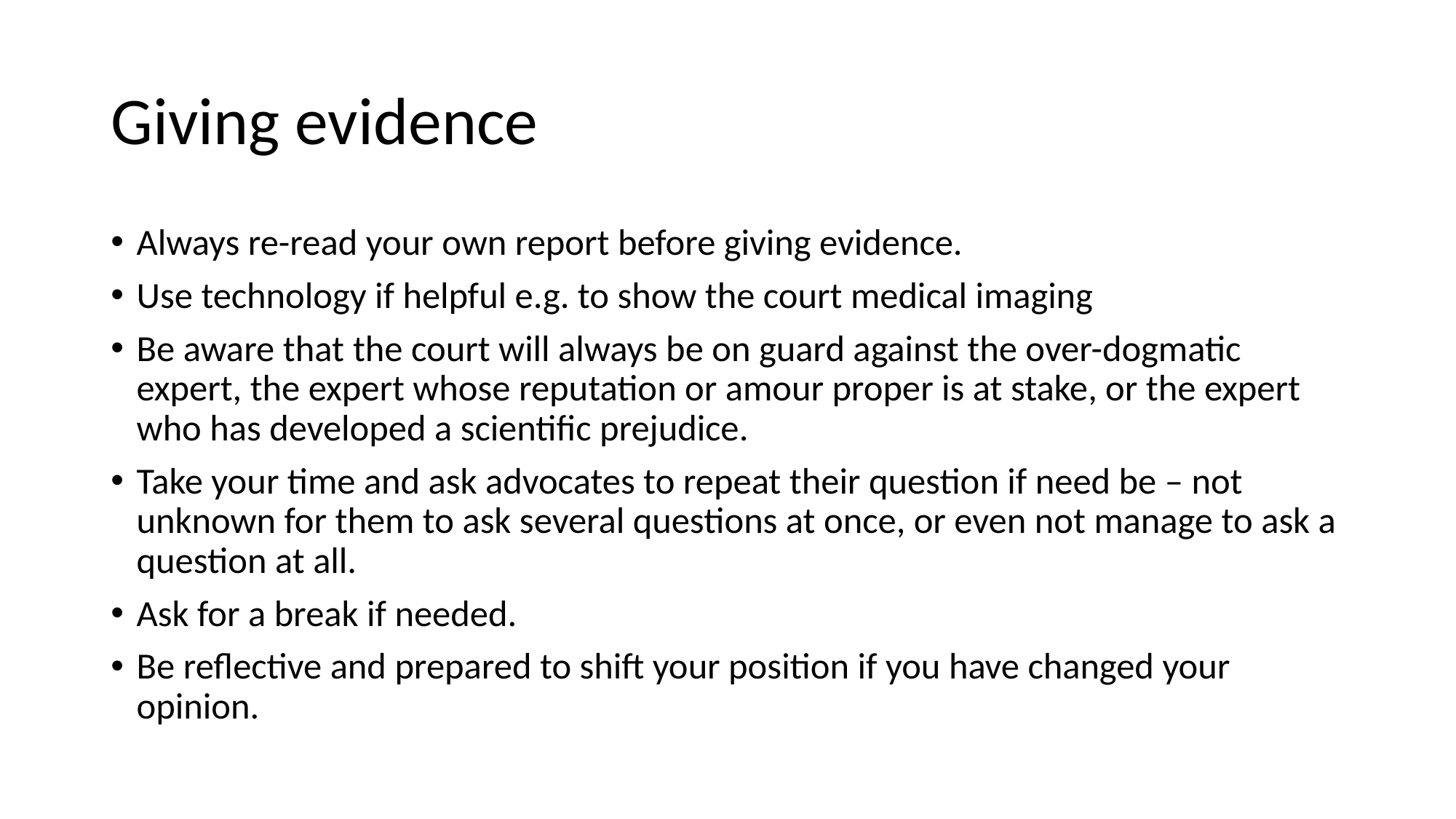

# Giving evidence
Always re-read your own report before giving evidence.
Use technology if helpful e.g. to show the court medical imaging
Be aware that the court will always be on guard against the over-dogmatic expert, the expert whose reputation or amour proper is at stake, or the expert who has developed a scientific prejudice.
Take your time and ask advocates to repeat their question if need be – not unknown for them to ask several questions at once, or even not manage to ask a question at all.
Ask for a break if needed.
Be reflective and prepared to shift your position if you have changed your opinion.